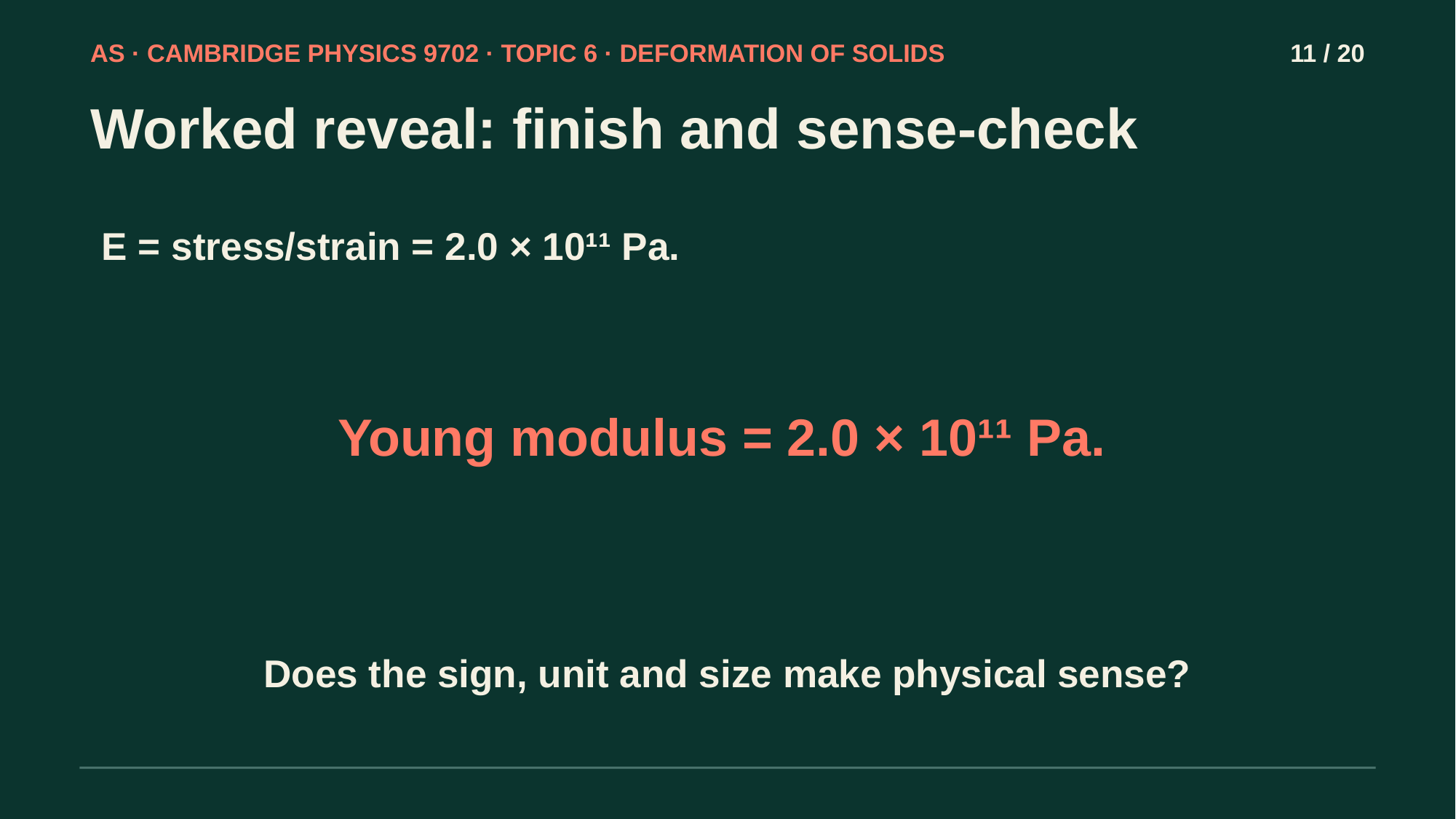

AS · CAMBRIDGE PHYSICS 9702 · TOPIC 6 · DEFORMATION OF SOLIDS
11 / 20
Worked reveal: finish and sense-check
E = stress/strain = 2.0 × 10¹¹ Pa.
Young modulus = 2.0 × 10¹¹ Pa.
Does the sign, unit and size make physical sense?